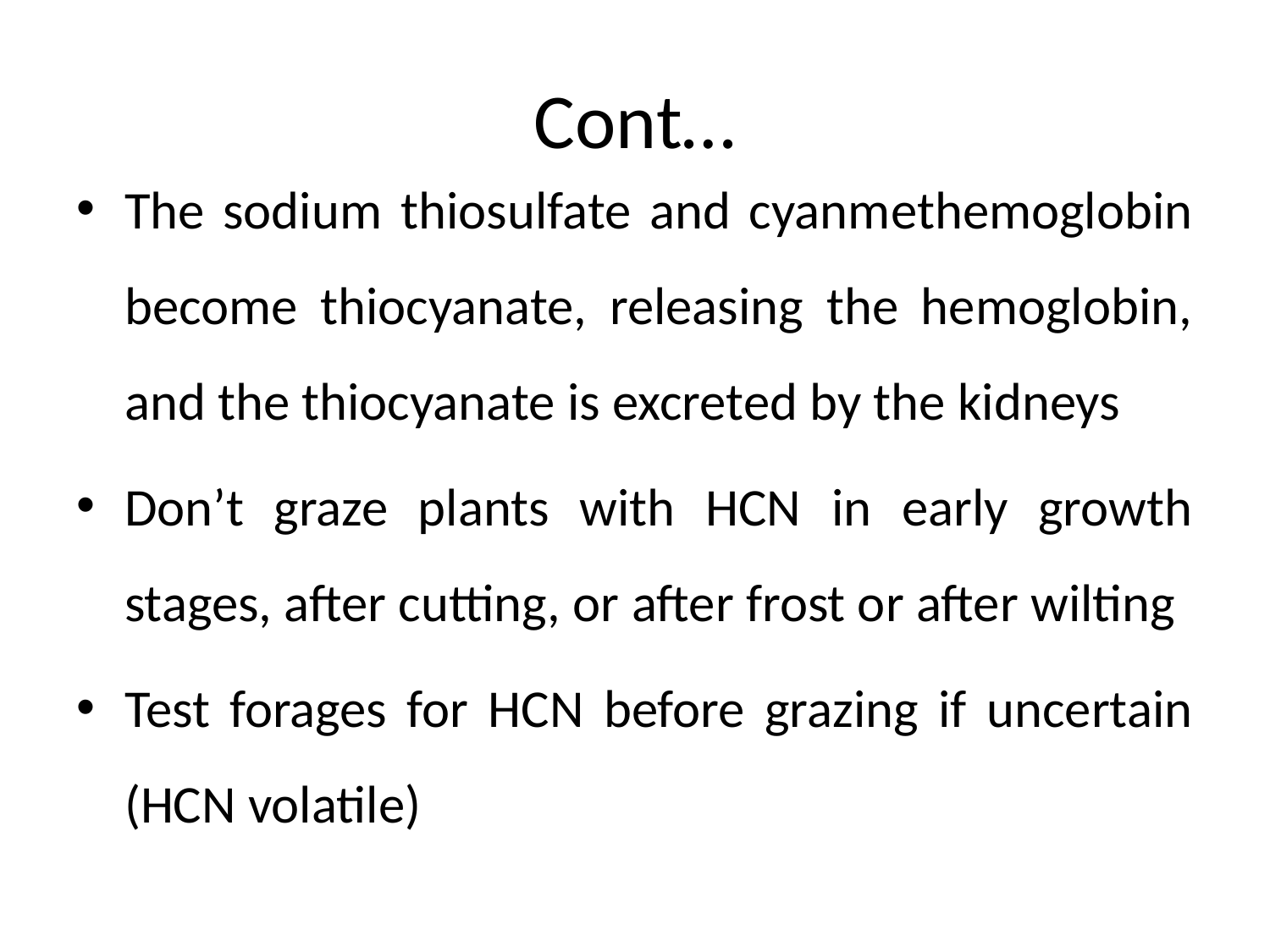

# Cont…
The sodium thiosulfate and cyanmethemoglobin become thiocyanate, releasing the hemoglobin, and the thiocyanate is excreted by the kidneys
Don’t graze plants with HCN in early growth stages, after cutting, or after frost or after wilting
Test forages for HCN before grazing if uncertain (HCN volatile)